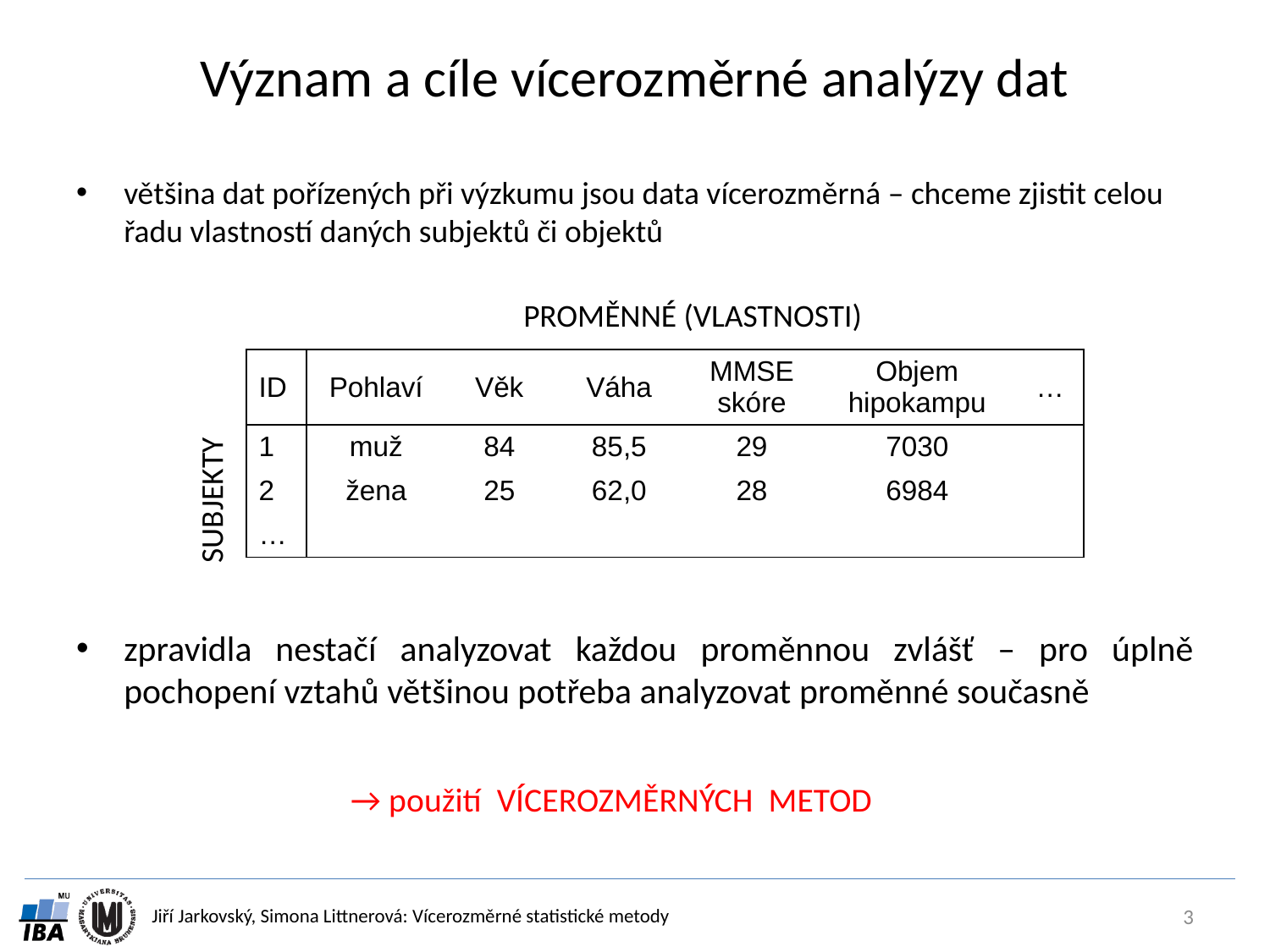

# Význam a cíle vícerozměrné analýzy dat
většina dat pořízených při výzkumu jsou data vícerozměrná – chceme zjistit celou řadu vlastností daných subjektů či objektů
PROMĚNNÉ (VLASTNOSTI)
| ID | Pohlaví | Věk | Váha | MMSE skóre | Objem hipokampu | … |
| --- | --- | --- | --- | --- | --- | --- |
| 1 | muž | 84 | 85,5 | 29 | 7030 |  |
| 2 | žena | 25 | 62,0 | 28 | 6984 |  |
| … |  |  |  |  |  |  |
SUBJEKTY
zpravidla nestačí analyzovat každou proměnnou zvlášť – pro úplně pochopení vztahů většinou potřeba analyzovat proměnné současně
→ použití  VÍCEROZMĚRNÝCH  METOD
3